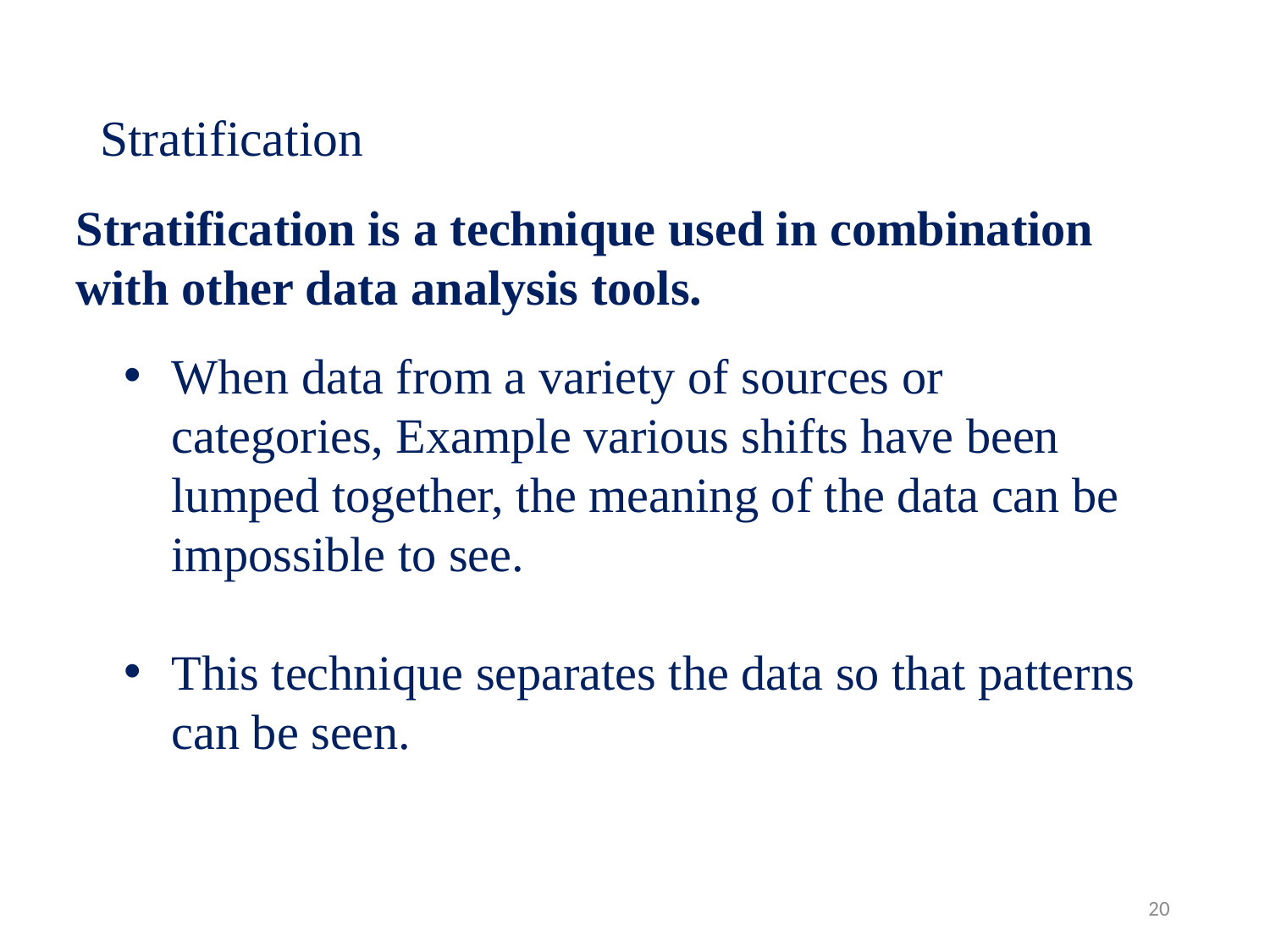

# Stratification
Stratification is a technique used in combination with other data analysis tools.

When data from a variety of sources or categories, Example various shifts have been lumped together, the meaning of the data can be impossible to see.

This technique separates the data so that patterns can be seen.

20